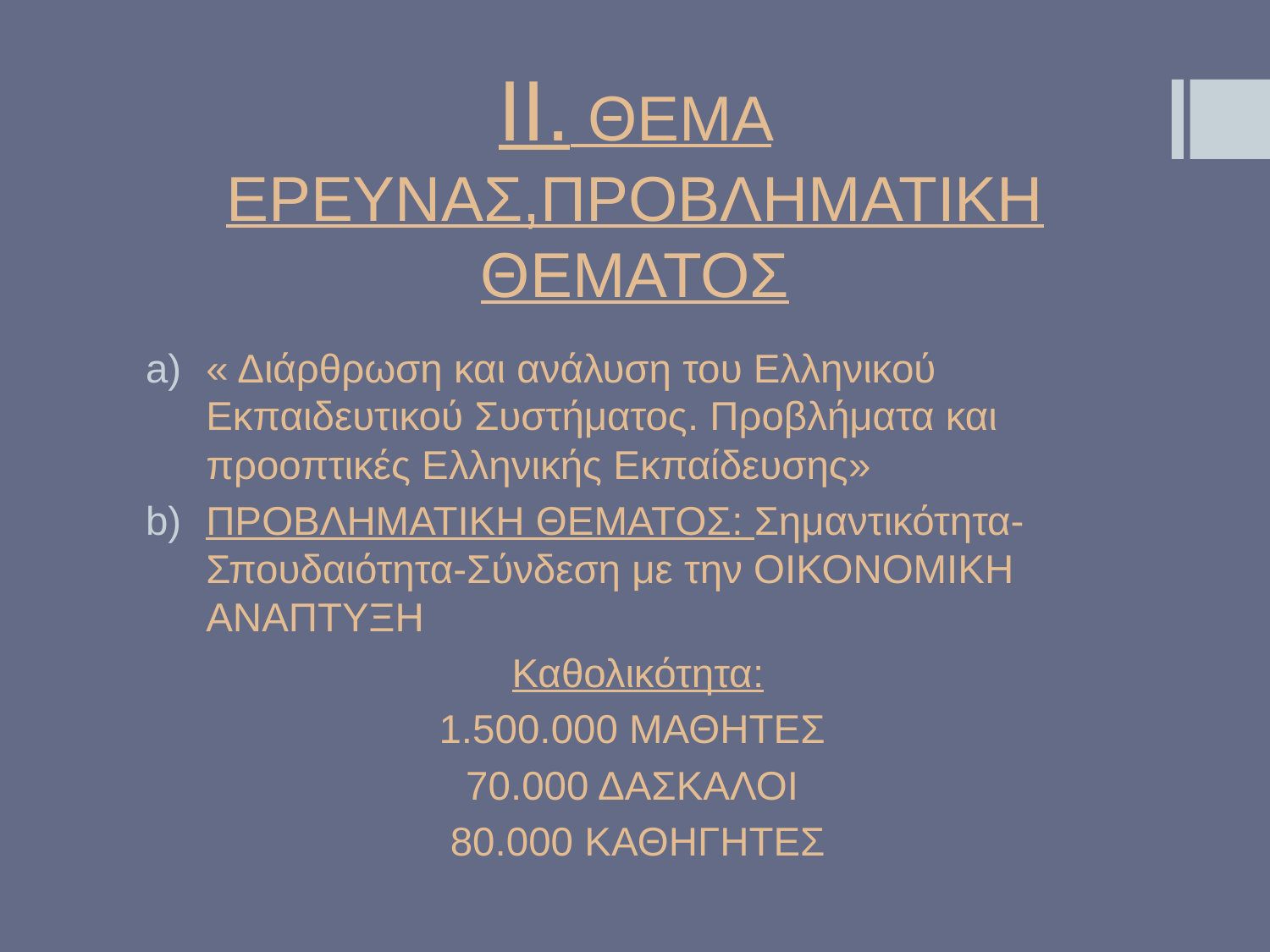

# ΙΙ. ΘΕΜΑ ΕΡΕΥΝΑΣ,ΠΡΟΒΛΗΜΑΤΙΚΗ ΘΕΜΑΤΟΣ
« Διάρθρωση και ανάλυση του Ελληνικού Εκπαιδευτικού Συστήματος. Προβλήματα και προοπτικές Ελληνικής Εκπαίδευσης»
ΠΡΟΒΛΗΜΑΤΙΚΗ ΘΕΜΑΤΟΣ: Σημαντικότητα- Σπουδαιότητα-Σύνδεση με την ΟΙΚΟΝΟΜΙΚΗ ΑΝΑΠΤΥΞΗ
Καθολικότητα:
1.500.000 ΜΑΘΗΤΕΣ
70.000 ΔΑΣΚΑΛΟΙ
80.000 ΚΑΘΗΓΗΤΕΣ